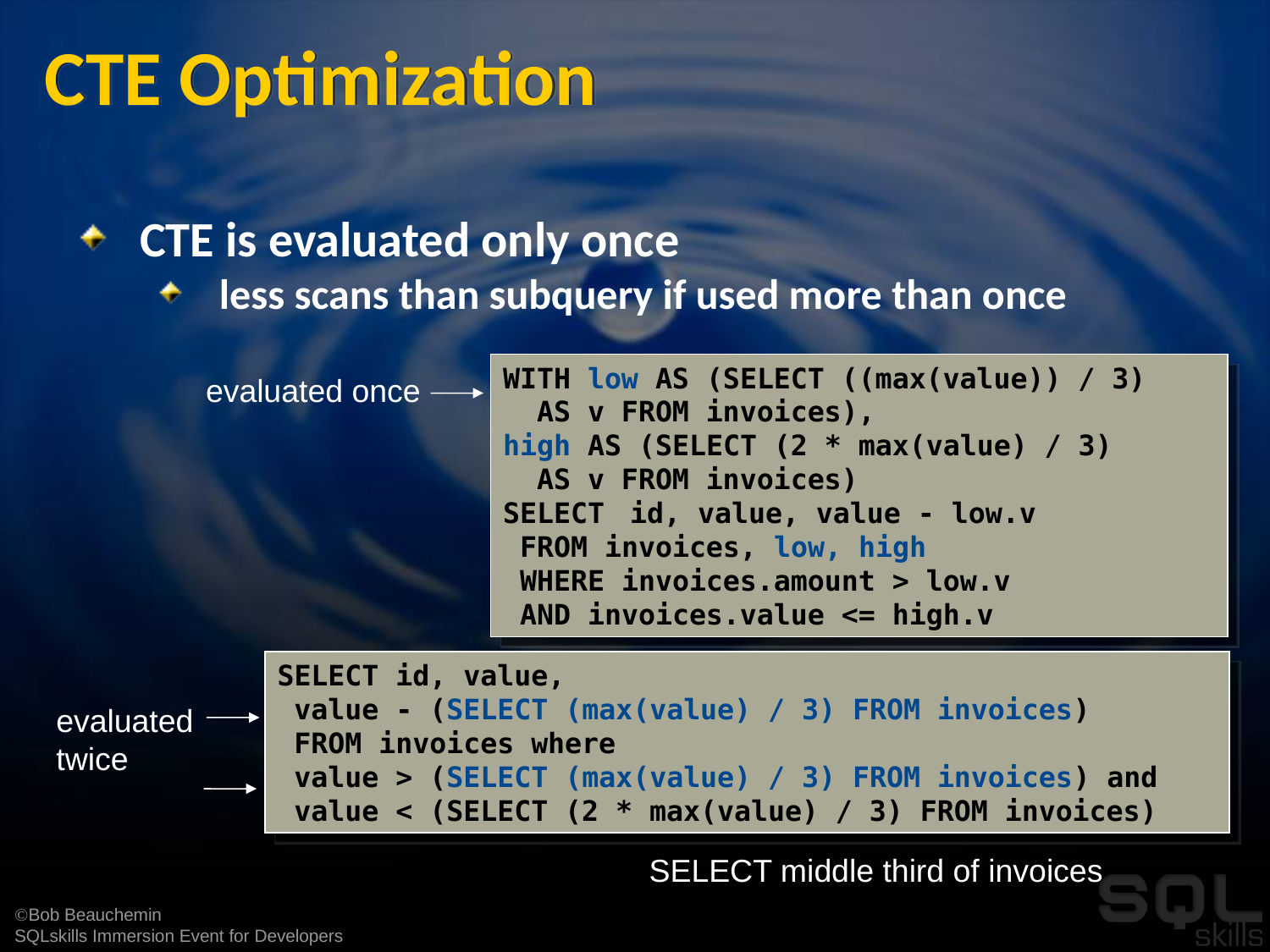

# CTE Optimization
CTE is evaluated only once
less scans than subquery if used more than once
WITH low AS (SELECT ((max(value)) / 3)
  AS v FROM invoices),
high AS (SELECT (2 * max(value) / 3)
  AS v FROM invoices)
SELECT	id, value, value - low.v
 FROM invoices, low, high
 WHERE invoices.amount > low.v
 AND invoices.value <= high.v
evaluated once

SELECT id, value,
 value - (SELECT (max(value) / 3) FROM invoices)
 FROM invoices where
 value > (SELECT (max(value) / 3) FROM invoices) and
 value < (SELECT (2 * max(value) / 3) FROM invoices)
evaluated
twice

SELECT middle third of invoices